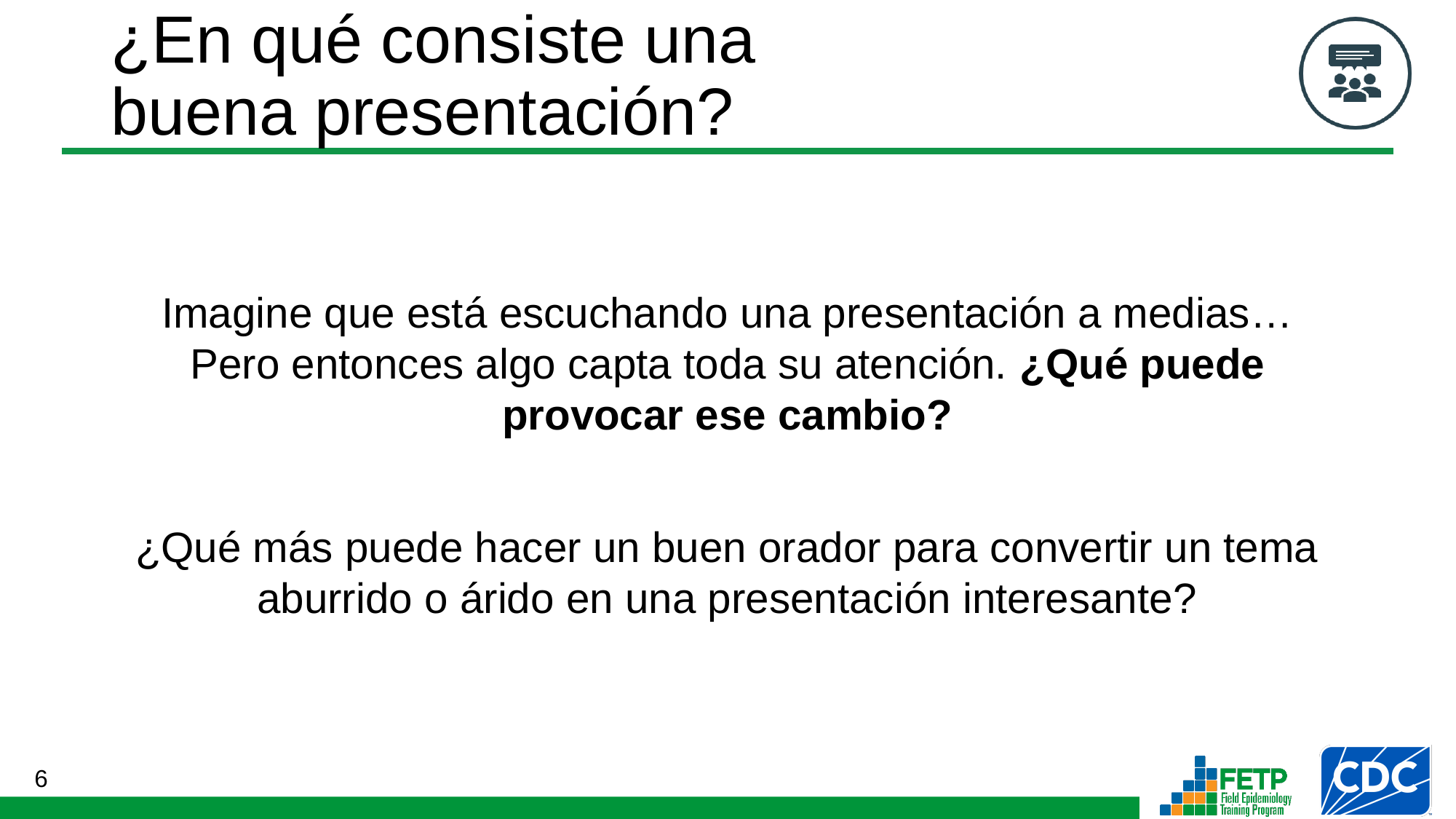

# ¿En qué consiste una buena presentación?
Imagine que está escuchando una presentación a medias…
Pero entonces algo capta toda su atención. ¿Qué puede provocar ese cambio?

¿Qué más puede hacer un buen orador para convertir un tema aburrido o árido en una presentación interesante?